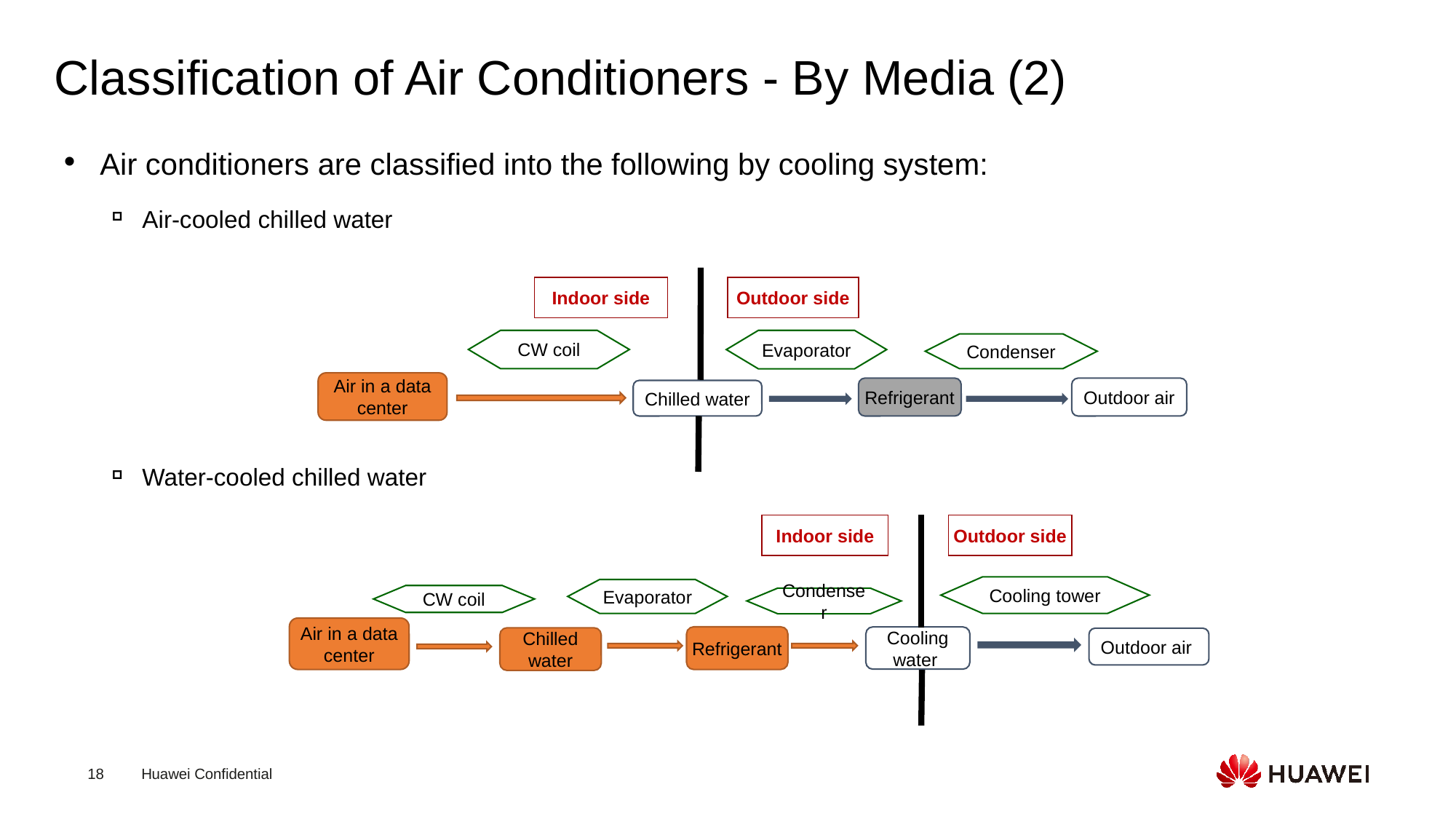

# Classification of Air Conditioners - By Media (2)
Air conditioners are classified into the following by cooling system:
Air-cooled chilled water

Water-cooled chilled water
Indoor side
Outdoor side
CW coil
Evaporator
Condenser
Air in a data center
Refrigerant
Outdoor air
Chilled water

Indoor side
Outdoor side
Cooling tower
Evaporator
CW coil
Condenser
Air in a data center
Refrigerant
Cooling water
Chilled water
Outdoor air